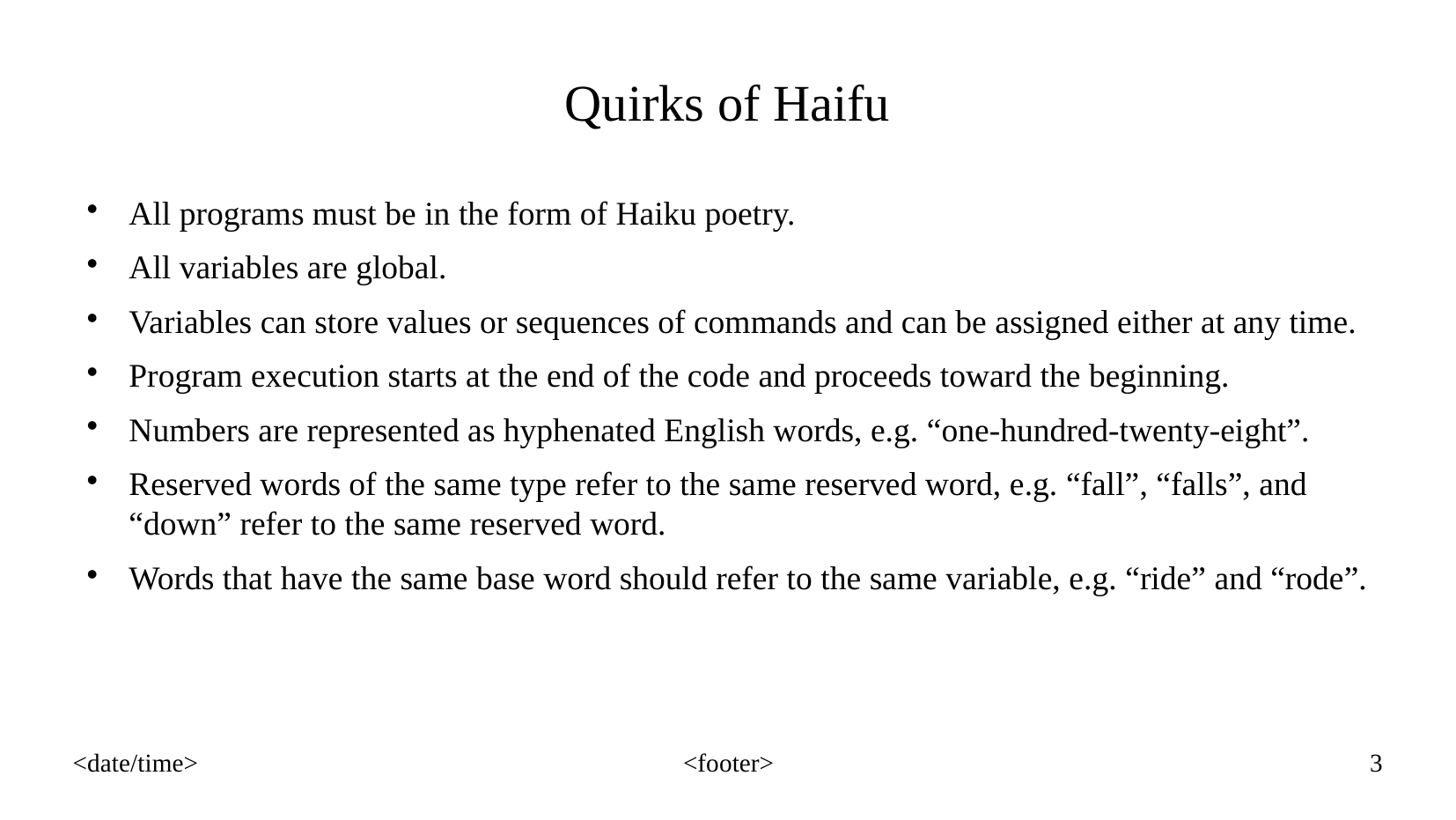

Quirks of Haifu
All programs must be in the form of Haiku poetry.
All variables are global.
Variables can store values or sequences of commands and can be assigned either at any time.
Program execution starts at the end of the code and proceeds toward the beginning.
Numbers are represented as hyphenated English words, e.g. “one-hundred-twenty-eight”.
Reserved words of the same type refer to the same reserved word, e.g. “fall”, “falls”, and “down” refer to the same reserved word.
Words that have the same base word should refer to the same variable, e.g. “ride” and “rode”.